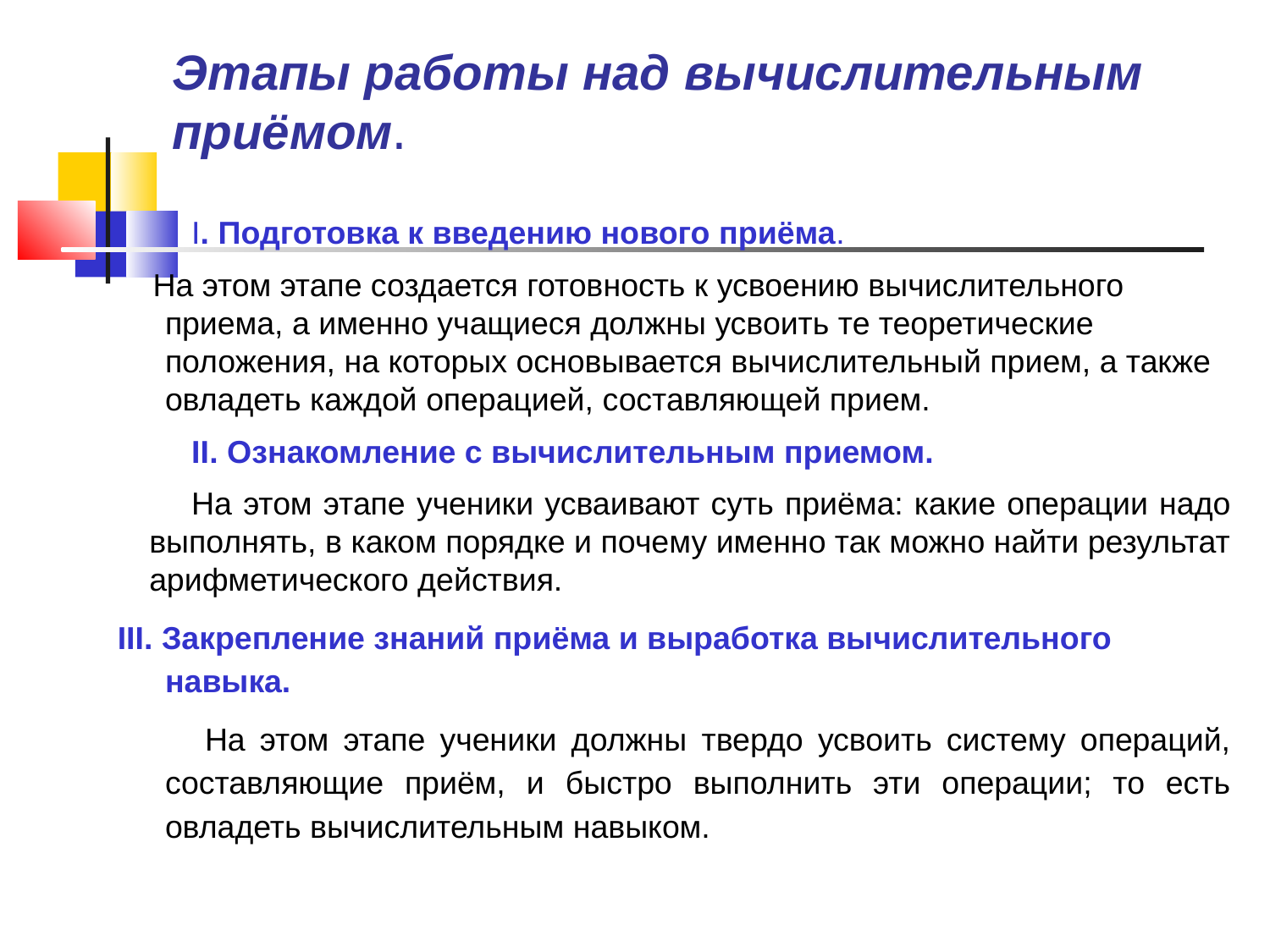

# Этапы работы над вычислительным приёмом.
I. Подготовка к введению нового приёма.
    На этом этапе создается готовность к усвоению вычислительного приема, а именно учащиеся должны усвоить те теоретические положения, на которых основывается вычислительный прием, а также овладеть каждой операцией, составляющей прием.
II. Ознакомление с вычислительным приемом.
На этом этапе ученики усваивают суть приёма: какие операции надо выполнять, в каком порядке и почему именно так можно найти результат арифметического действия.
III. Закрепление знаний приёма и выработка вычислительного навыка.
      На этом этапе ученики должны твердо усвоить систему операций, составляющие приём, и быстро выполнить эти операции; то есть овладеть вычислительным навыком.